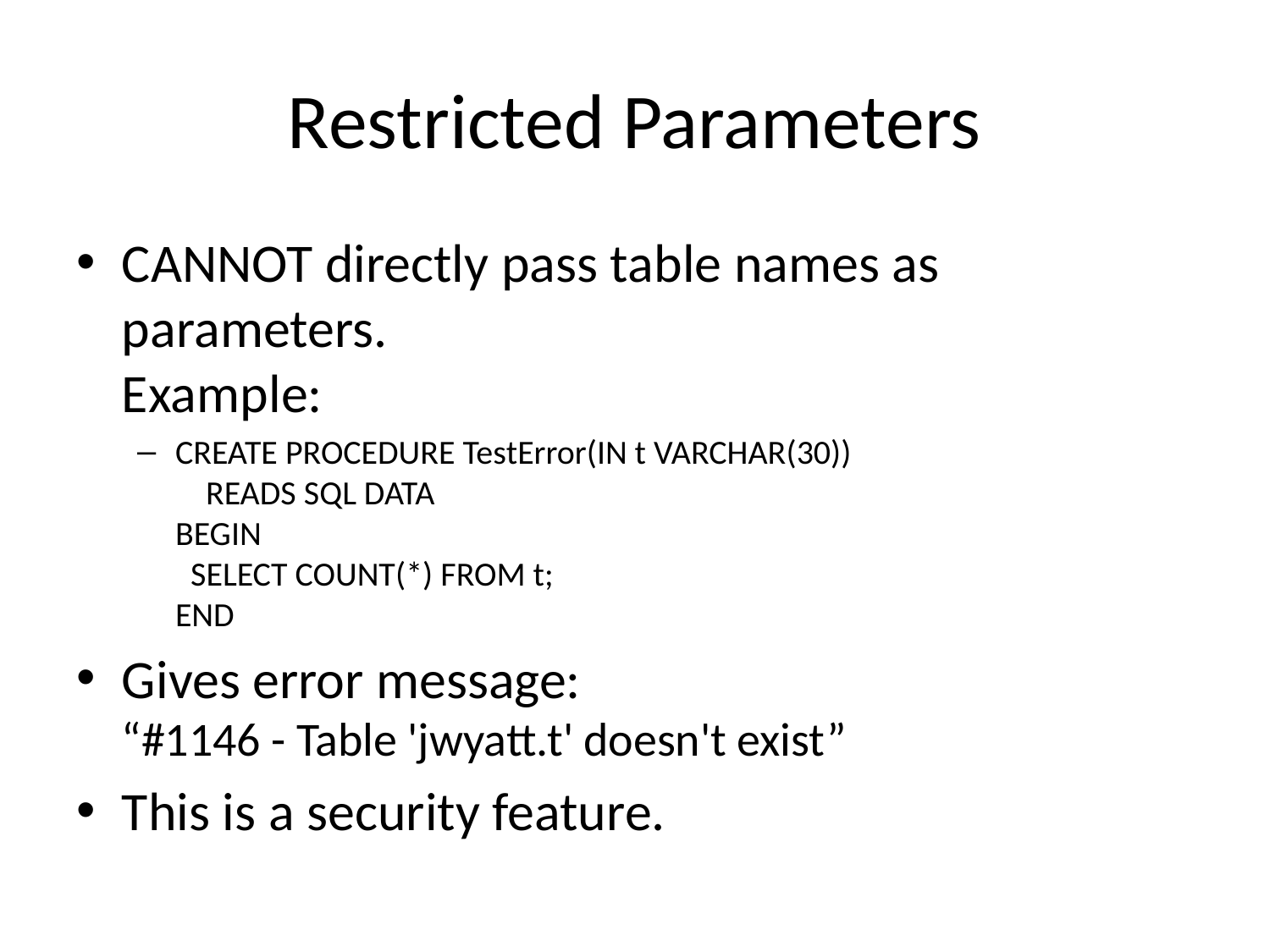

# Restricted Parameters
CANNOT directly pass table names as parameters.
Example:
CREATE PROCEDURE TestError(IN t VARCHAR(30))
    READS SQL DATA
BEGIN
  SELECT COUNT(*) FROM t;
END
Gives error message:
“#1146 - Table 'jwyatt.t' doesn't exist”
This is a security feature.